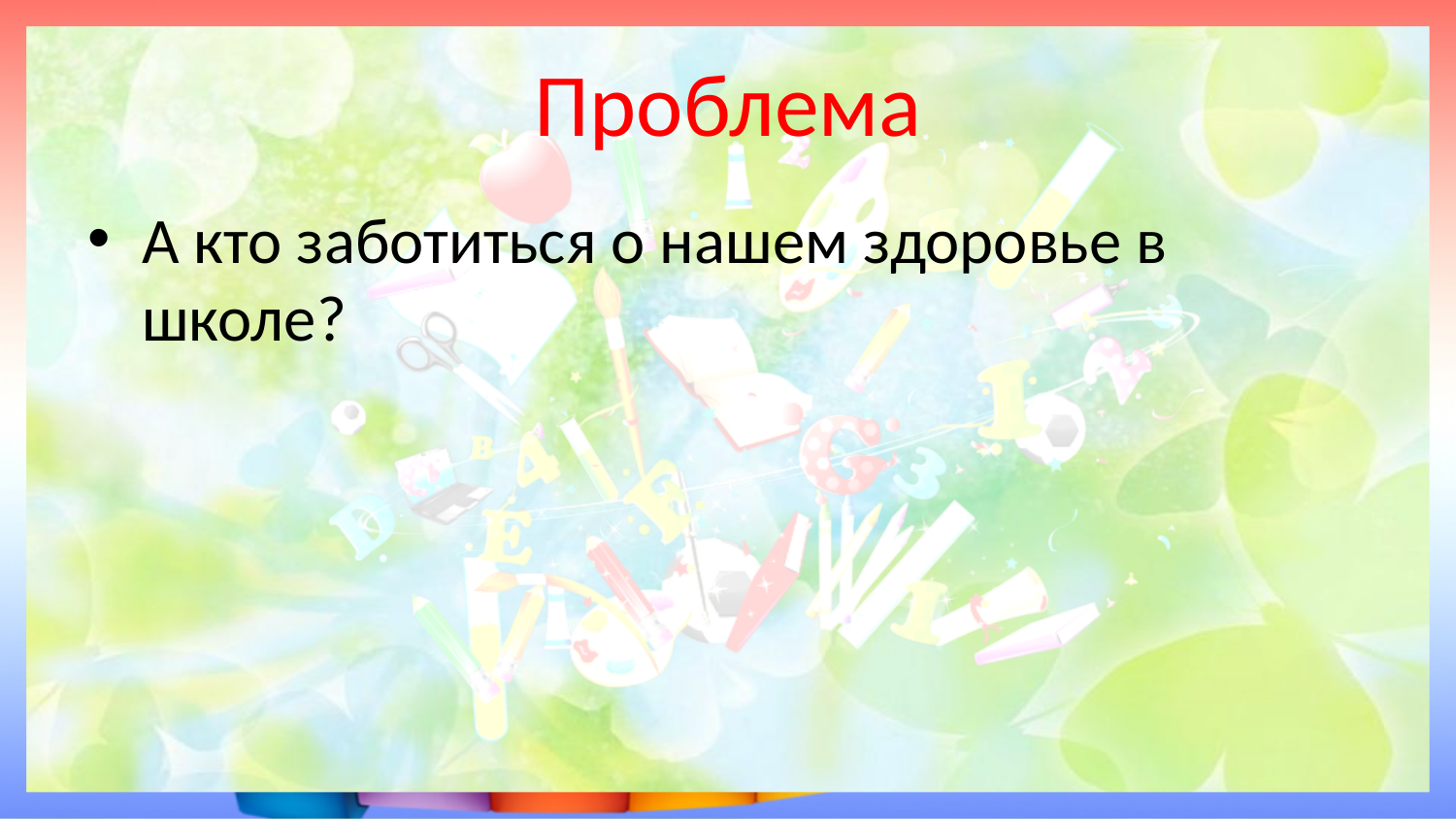

# Проблема
А кто заботиться о нашем здоровье в школе?